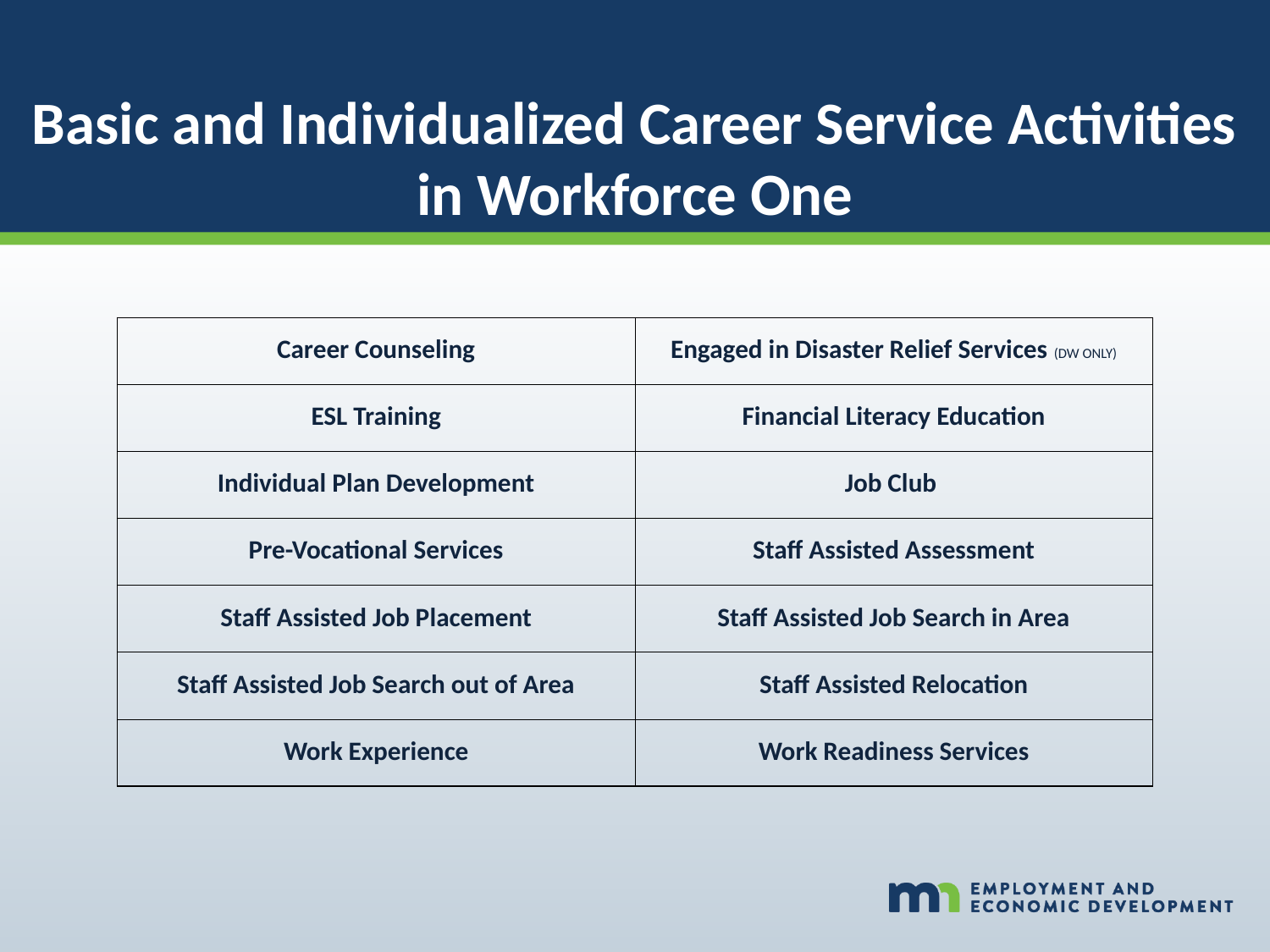

Basic and Individualized Career Service Activities in Workforce One
| Career Counseling | Engaged in Disaster Relief Services (DW ONLY) |
| --- | --- |
| ESL Training | Financial Literacy Education |
| Individual Plan Development | Job Club |
| Pre-Vocational Services | Staff Assisted Assessment |
| Staff Assisted Job Placement | Staff Assisted Job Search in Area |
| Staff Assisted Job Search out of Area | Staff Assisted Relocation |
| Work Experience | Work Readiness Services |